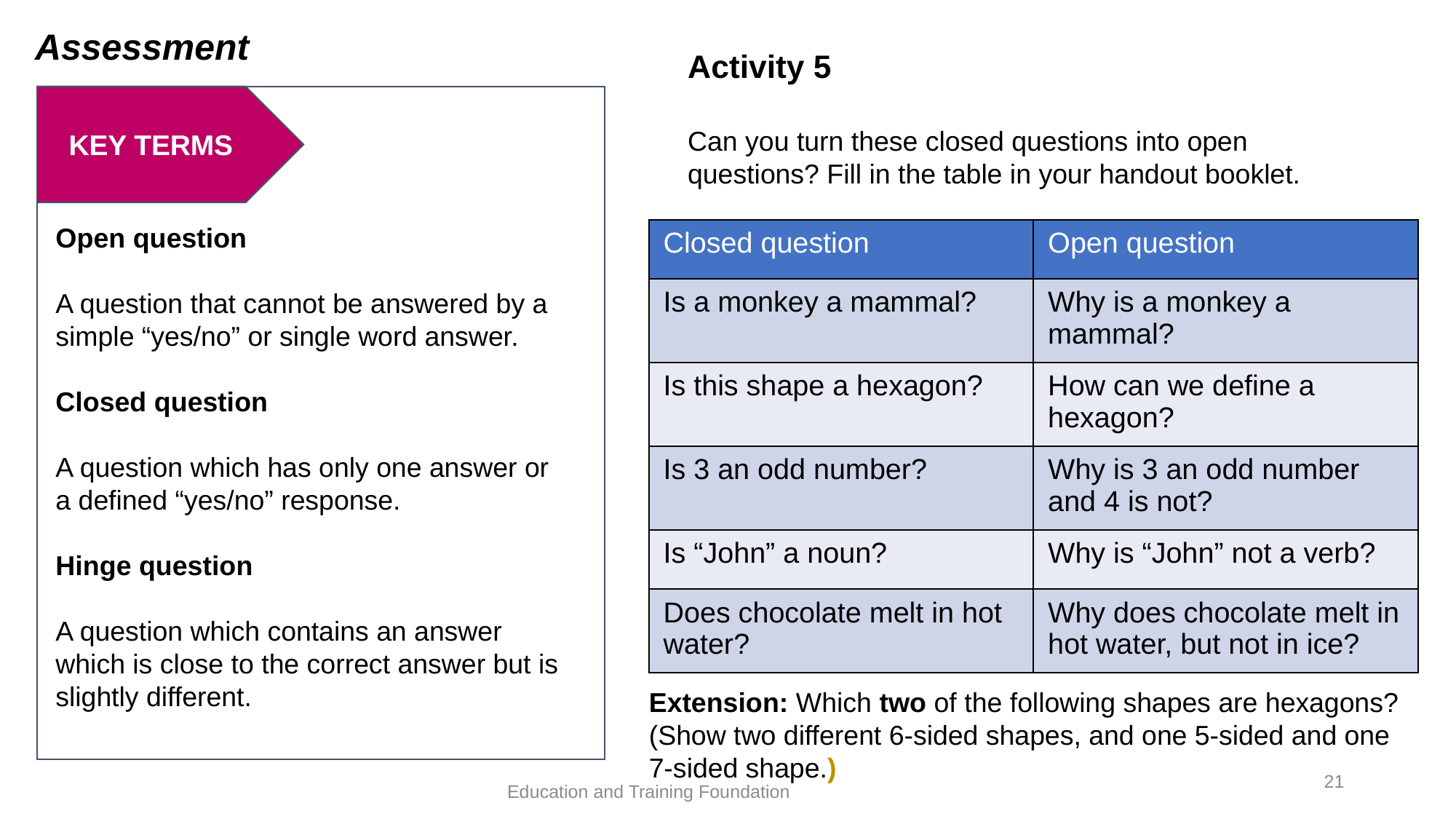

Assessment
Activity 5

Can you turn these closed questions into open questions? Fill in the table in your handout booklet.

KEY TERMS
Open question

A question that cannot be answered by a simple “yes/no” or single word answer.

Closed question

A question which has only one answer or a defined “yes/no” response.

Hinge question

A question which contains an answer which is close to the correct answer but is slightly different.
| Closed question | Open question |
| --- | --- |
| Is a monkey a mammal? | Why is a monkey a mammal? |
| Is this shape a hexagon? | How can we define a hexagon? |
| Is 3 an odd number? | Why is 3 an odd number and 4 is not? |
| Is “John” a noun? | Why is “John” not a verb? |
| Does chocolate melt in hot water? | Why does chocolate melt in hot water, but not in ice? |
Extension: Which two of the following shapes are hexagons? (Show two different 6-sided shapes, and one 5-sided and one
7-sided shape.)
21
Education and Training Foundation